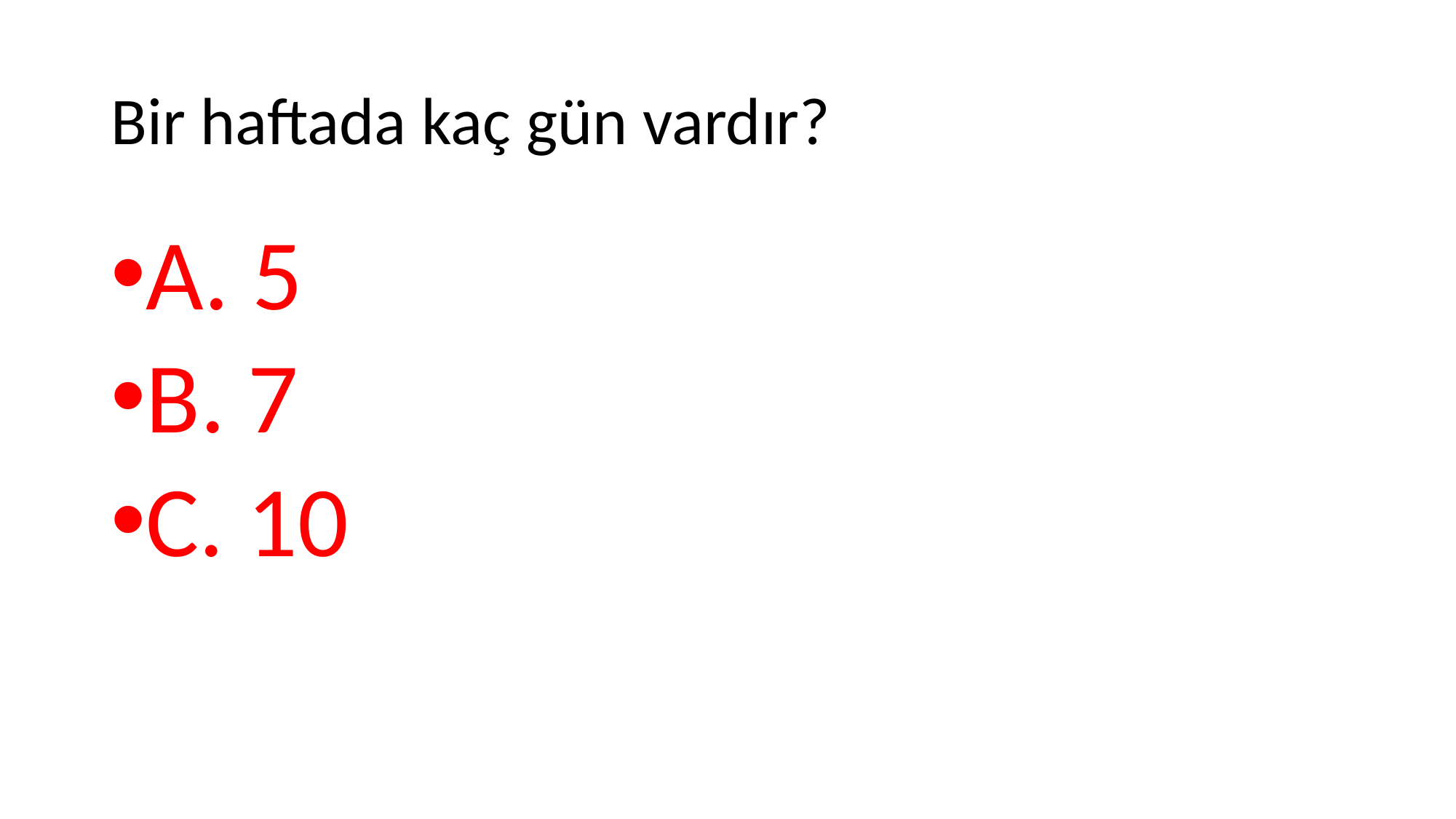

# Bir haftada kaç gün vardır?
A. 5
B. 7
C. 10